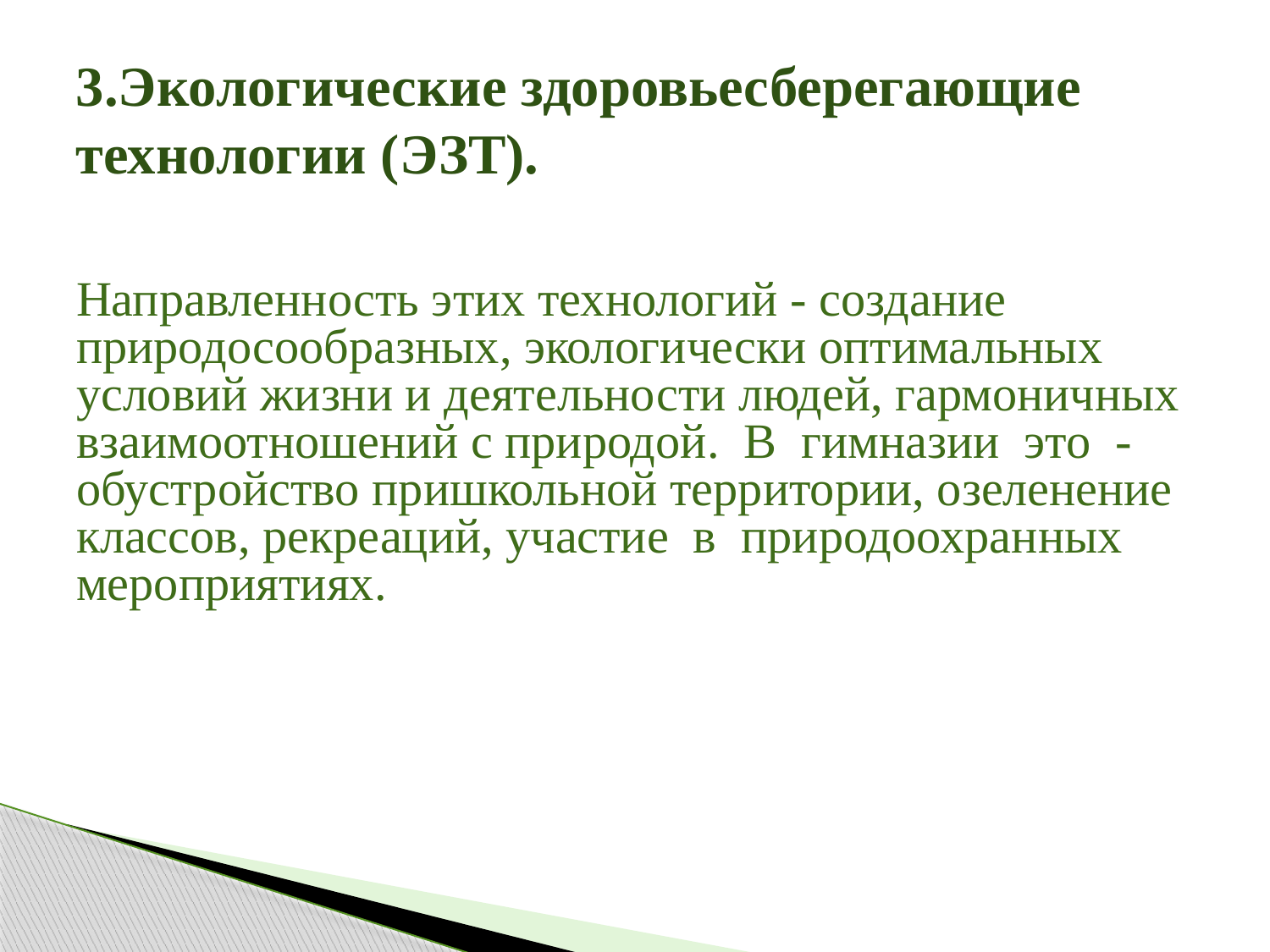

# 3.Экологические здоровьесберегающие технологии (ЭЗТ).

Направленность этих технологий - создание природосообразных, экологически оптимальных условий жизни и деятельности людей, гармоничных взаимоотношений с природой.  В  гимназии  это  - обустройство пришкольной территории, озеленение классов, рекреаций, участие  в  природоохранных мероприятиях.